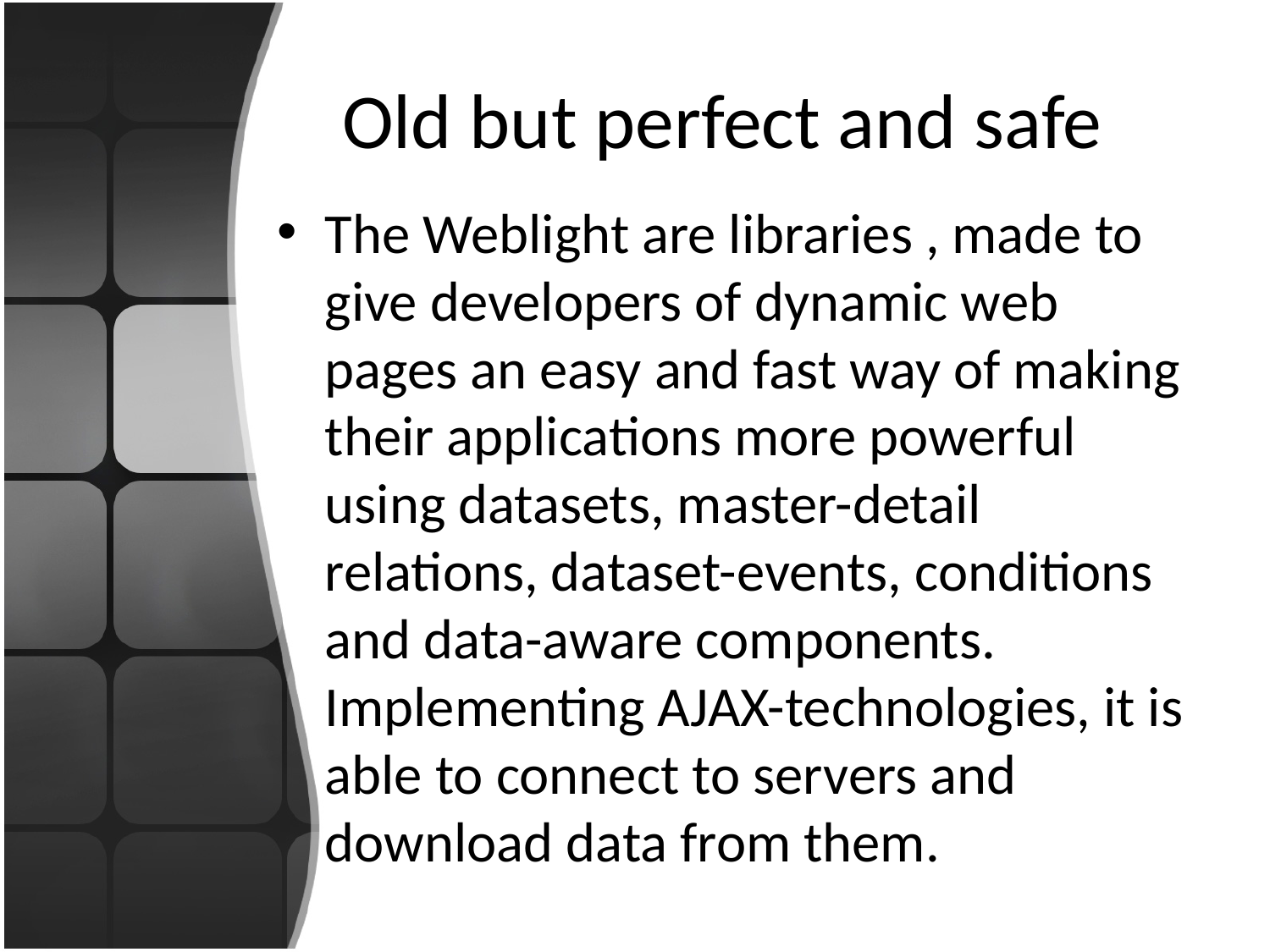

# Old but perfect and safe
The Weblight are libraries , made to give developers of dynamic web pages an easy and fast way of making their applications more powerful using datasets, master-detail relations, dataset-events, conditions and data-aware components. Implementing AJAX-technologies, it is able to connect to servers and download data from them.